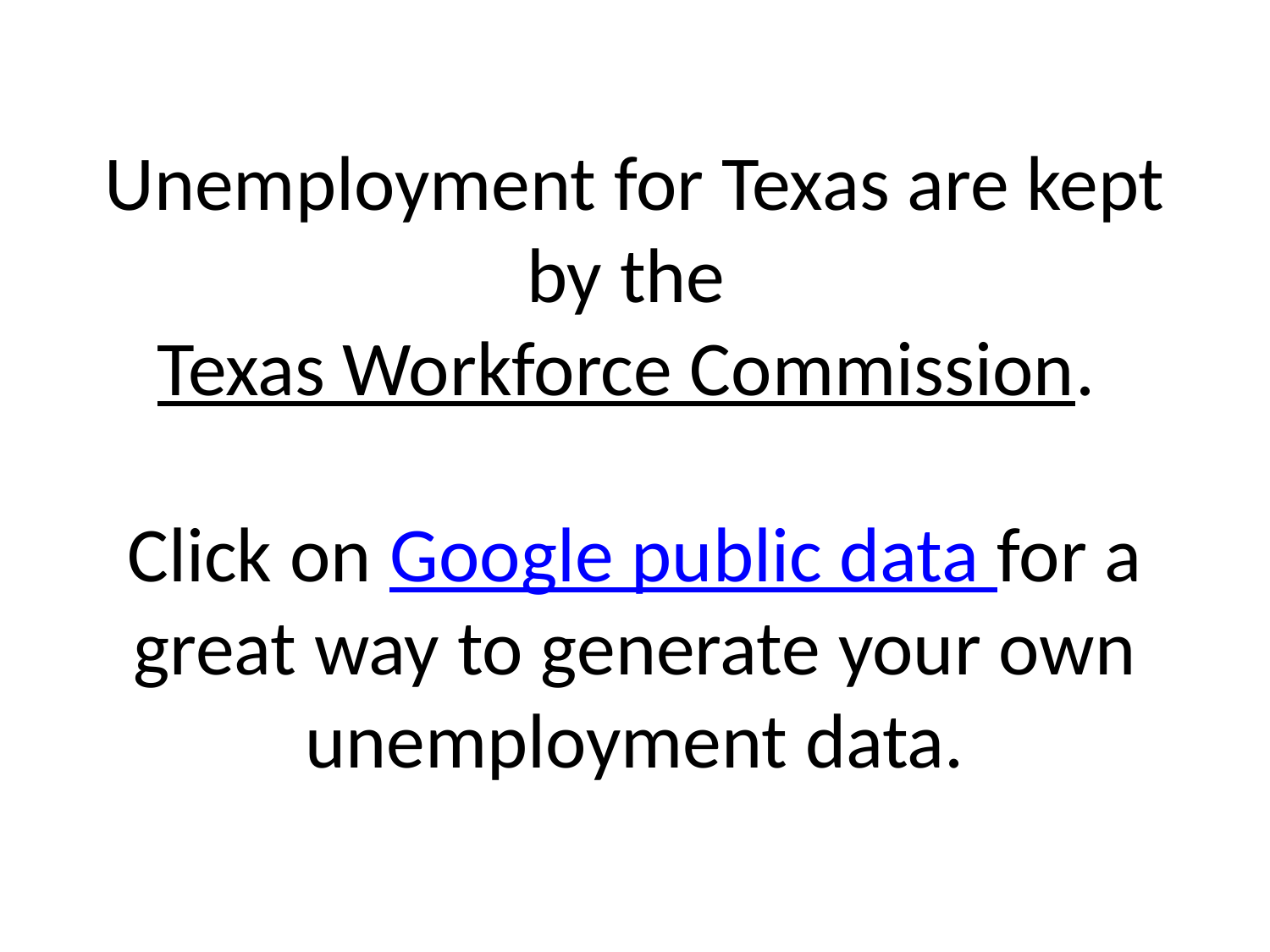

# Unemployment for Texas are kept by the Texas Workforce Commission. Click on Google public data for a great way to generate your own unemployment data.